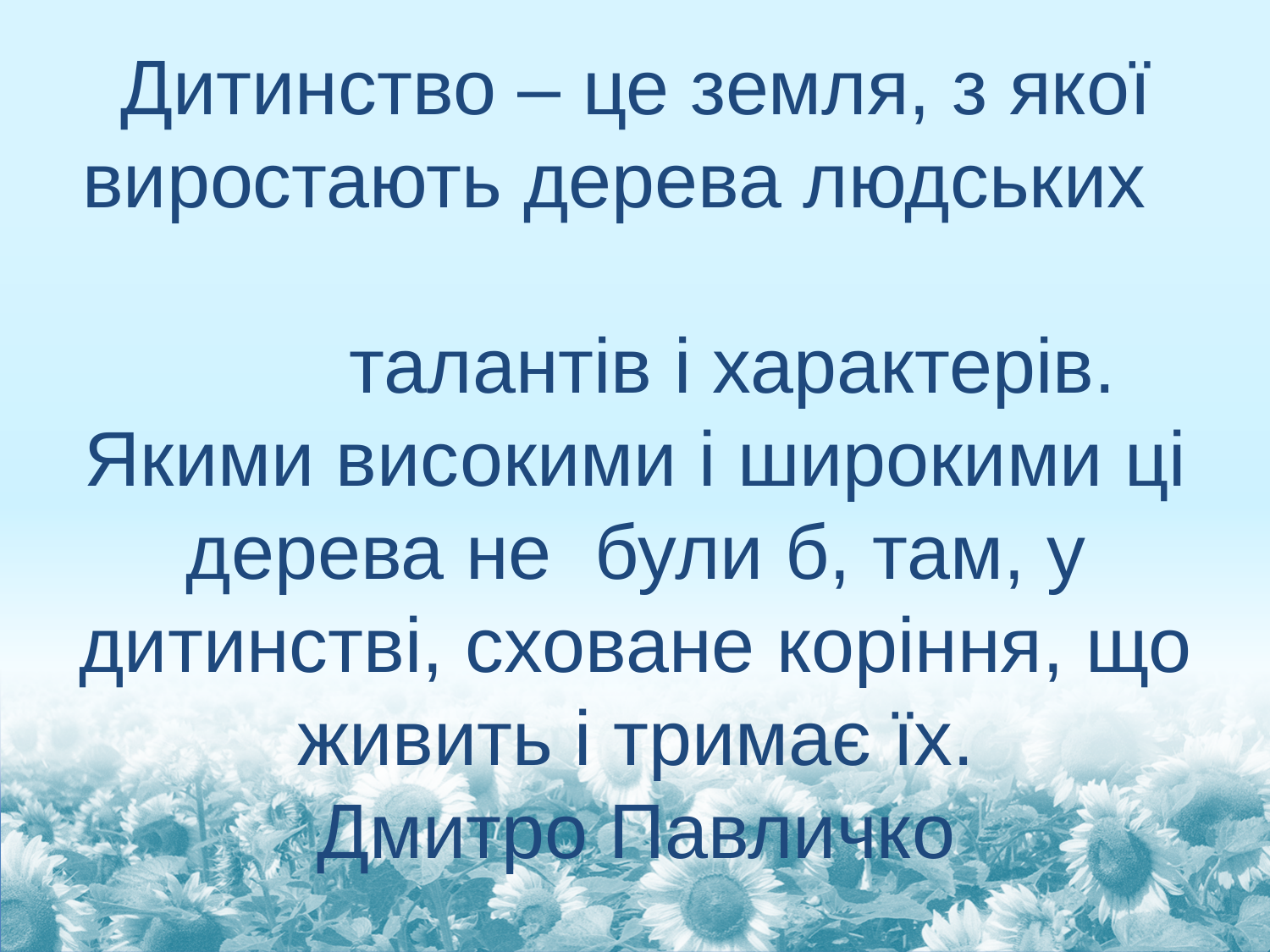

# Дитинство – це земля, з якої виростають дерева людських                                                                талантів і характерів. Якими високими і широкими ці дерева не  були б, там, у дитинстві, сховане коріння, що живить і тримає їх. Дмитро Павличко